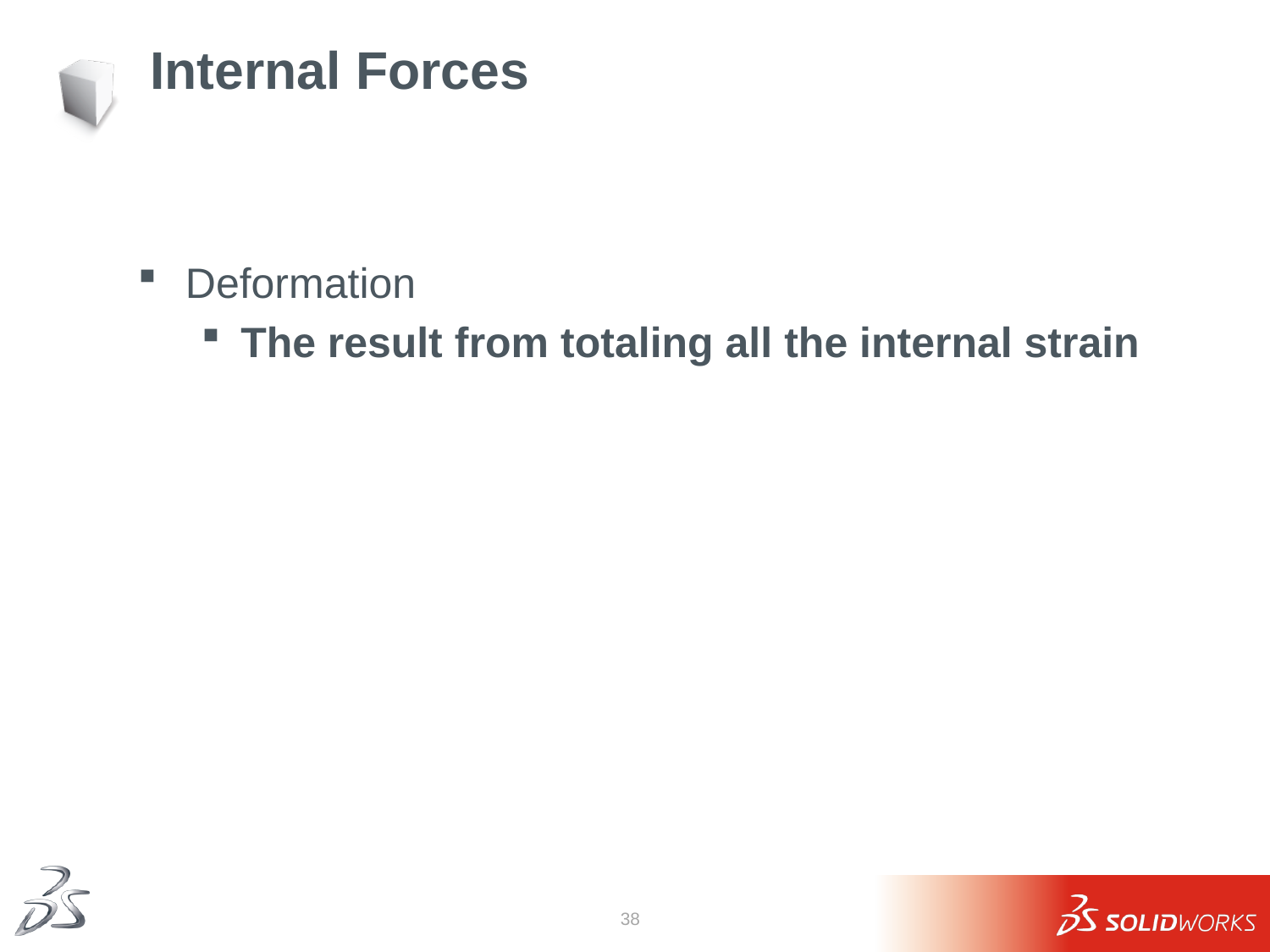

# Internal Forces
Deformation
The result from totaling all the internal strain